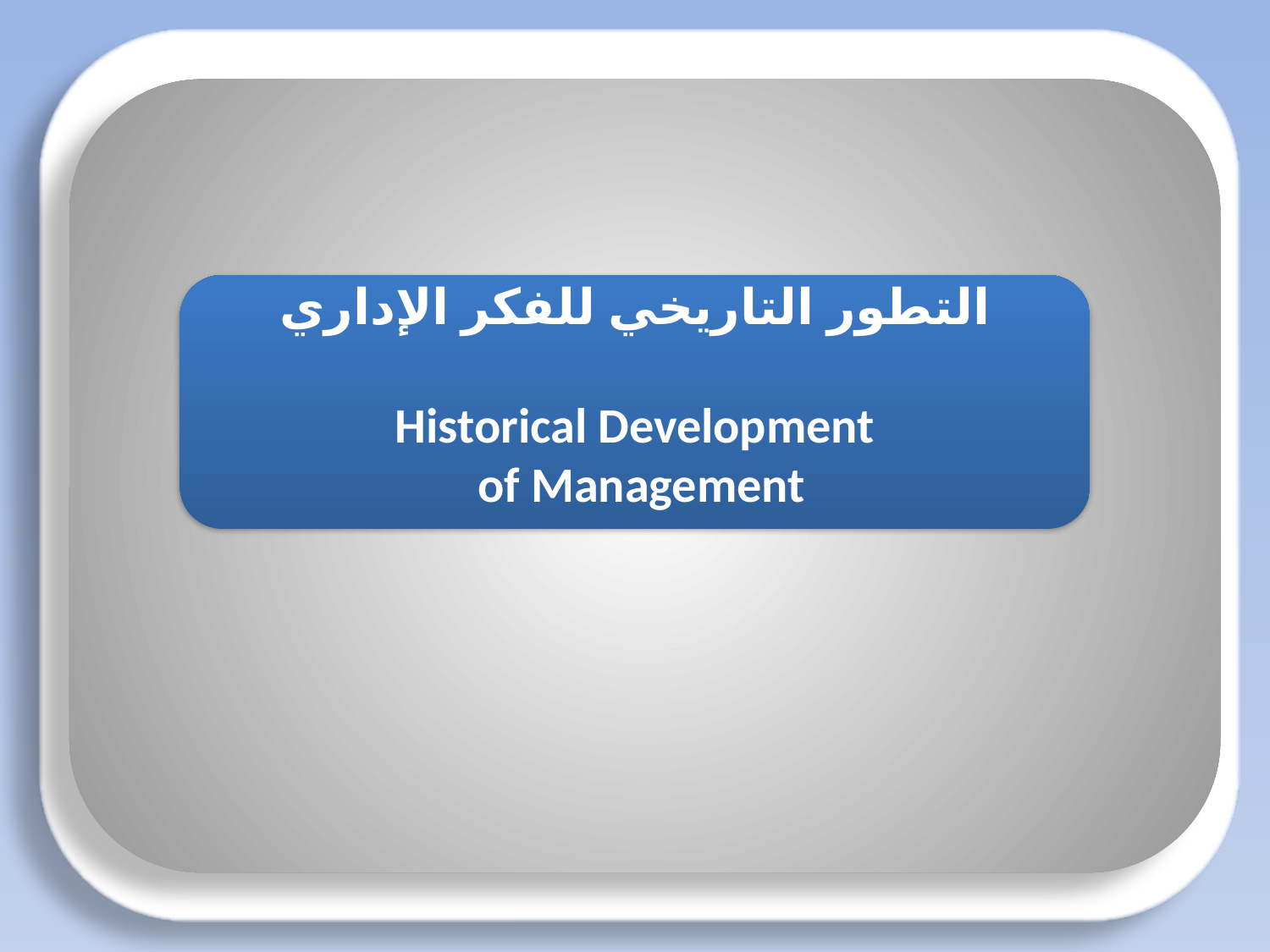

التطور التاريخي للفكر الإداري

Historical Development
of Management

#